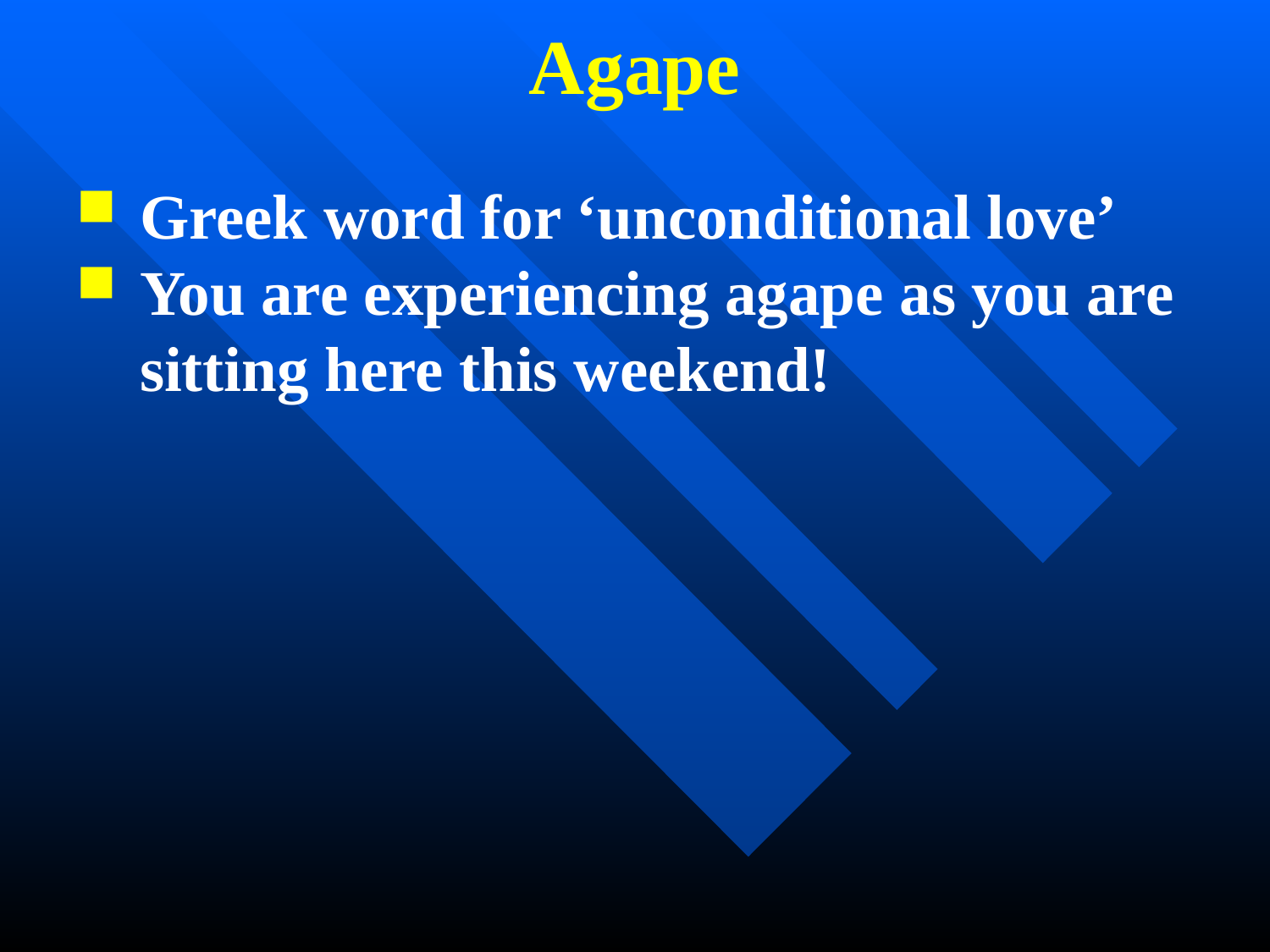

Agape
Greek word for ‘unconditional love’
You are experiencing agape as you are sitting here this weekend!